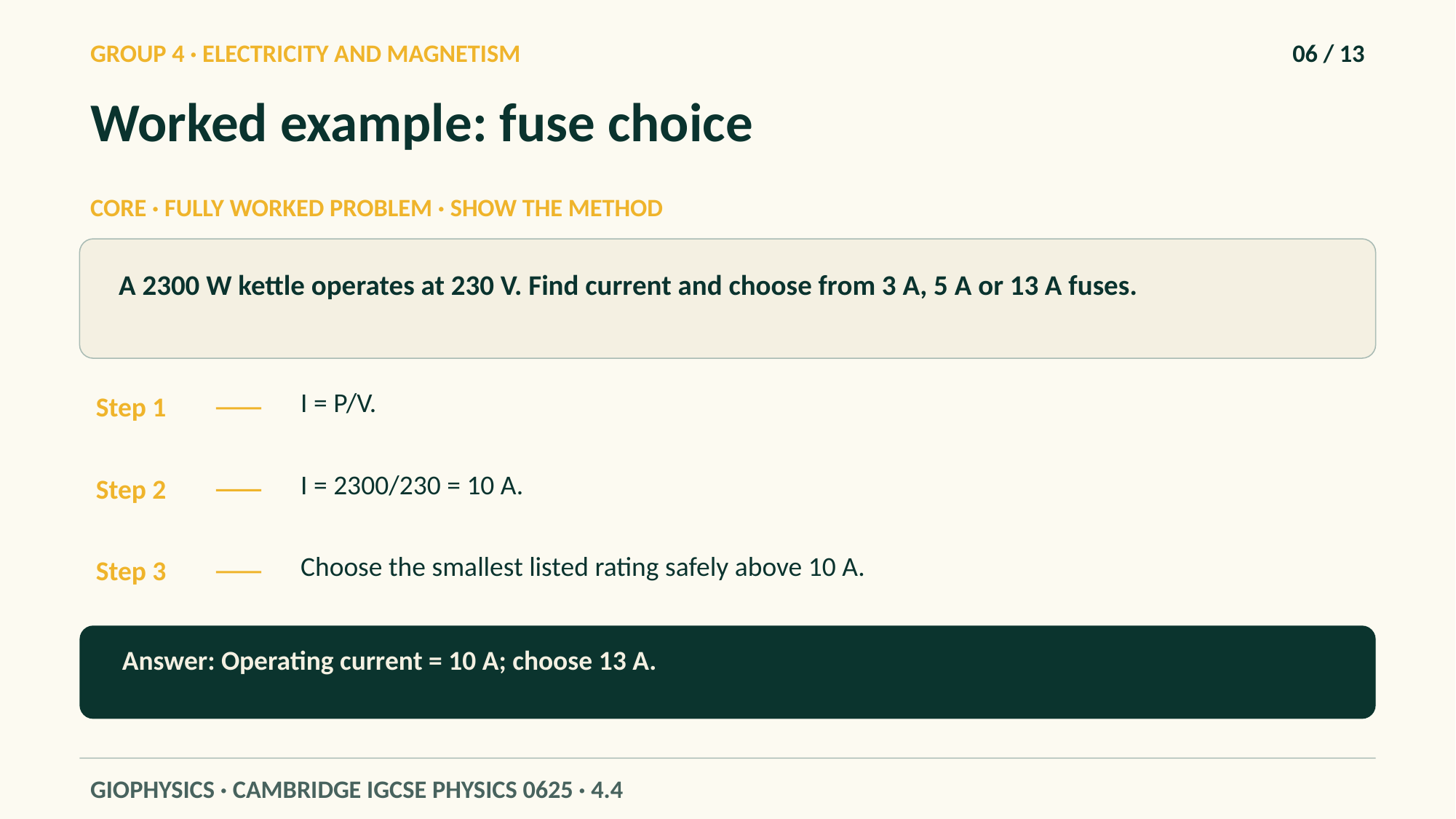

GROUP 4 · ELECTRICITY AND MAGNETISM
06 / 13
Worked example: fuse choice
CORE · FULLY WORKED PROBLEM · SHOW THE METHOD

A 2300 W kettle operates at 230 V. Find current and choose from 3 A, 5 A or 13 A fuses.
I = P/V.
Step 1

I = 2300/230 = 10 A.
Step 2

Choose the smallest listed rating safely above 10 A.
Step 3

Answer: Operating current = 10 A; choose 13 A.

GIOPHYSICS · CAMBRIDGE IGCSE PHYSICS 0625 · 4.4